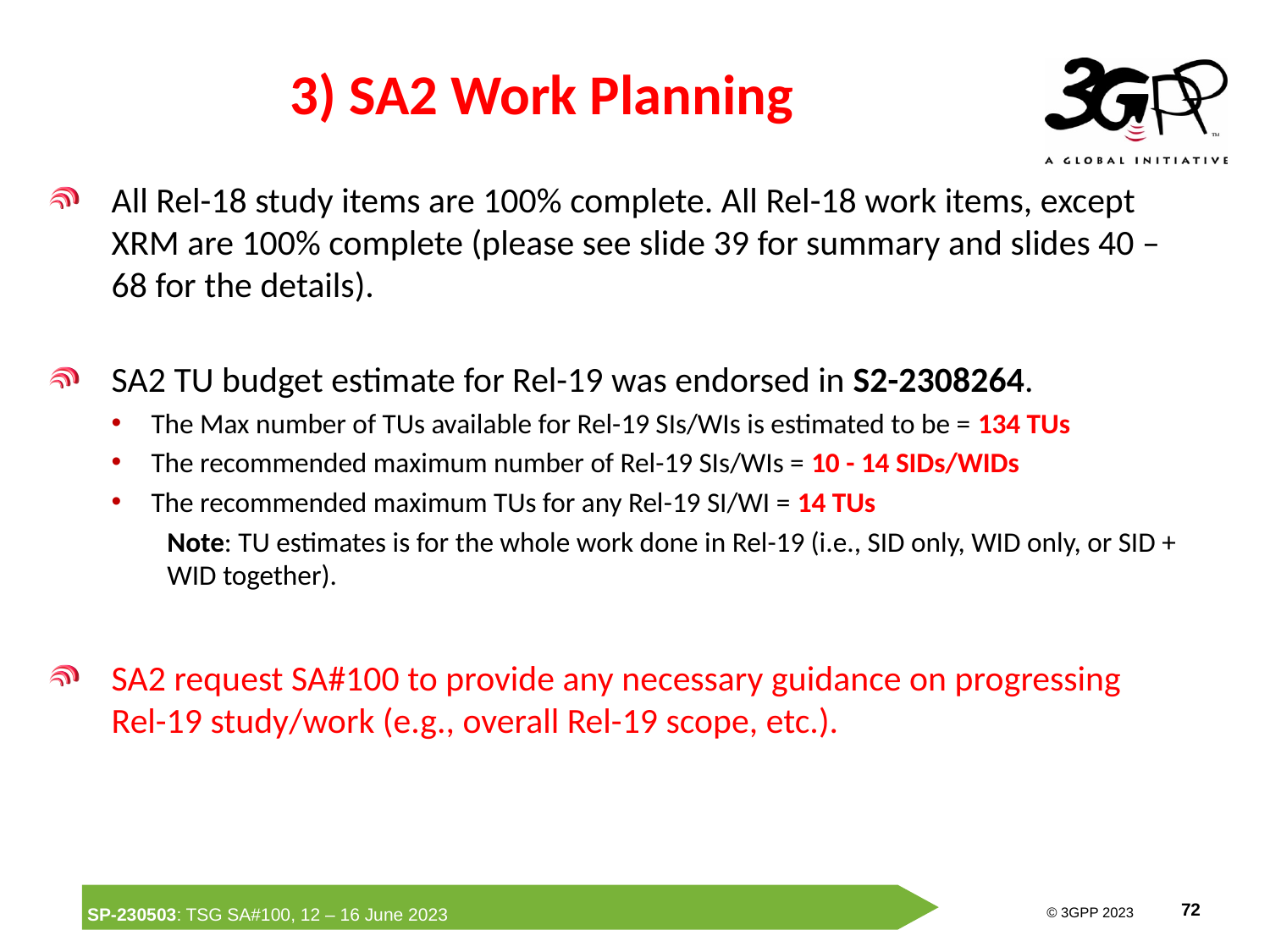

# 3) SA2 Work Planning
All Rel-18 study items are 100% complete. All Rel-18 work items, except XRM are 100% complete (please see slide 39 for summary and slides 40 – 68 for the details).

SA2 TU budget estimate for Rel-19 was endorsed in S2-2308264.
The Max number of TUs available for Rel-19 SIs/WIs is estimated to be = 134 TUs
The recommended maximum number of Rel-19 SIs/WIs = 10 - 14 SIDs/WIDs
The recommended maximum TUs for any Rel-19 SI/WI = 14 TUs
Note: TU estimates is for the whole work done in Rel-19 (i.e., SID only, WID only, or SID + WID together).

SA2 request SA#100 to provide any necessary guidance on progressing Rel-19 study/work (e.g., overall Rel-19 scope, etc.).